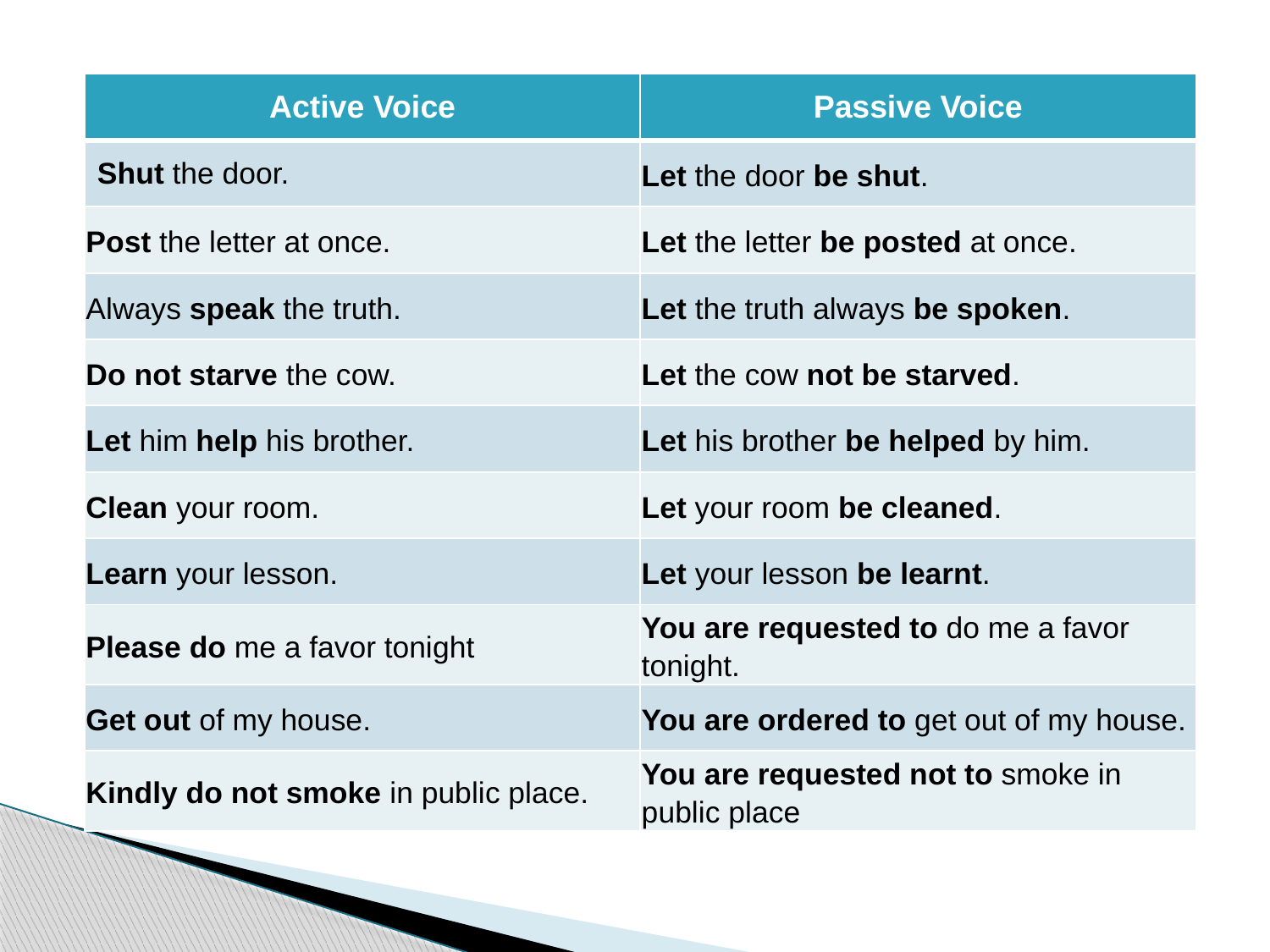

| Active Voice | Passive Voice |
| --- | --- |
| Shut the door. | Let the door be shut. |
| Post the letter at once. | Let the letter be posted at once. |
| Always speak the truth. | Let the truth always be spoken. |
| Do not starve the cow. | Let the cow not be starved. |
| Let him help his brother. | Let his brother be helped by him. |
| Clean your room. | Let your room be cleaned. |
| Learn your lesson. | Let your lesson be learnt. |
| Please do me a favor tonight | You are requested to do me a favor tonight. |
| Get out of my house. | You are ordered to get out of my house. |
| Kindly do not smoke in public place. | You are requested not to smoke in public place |